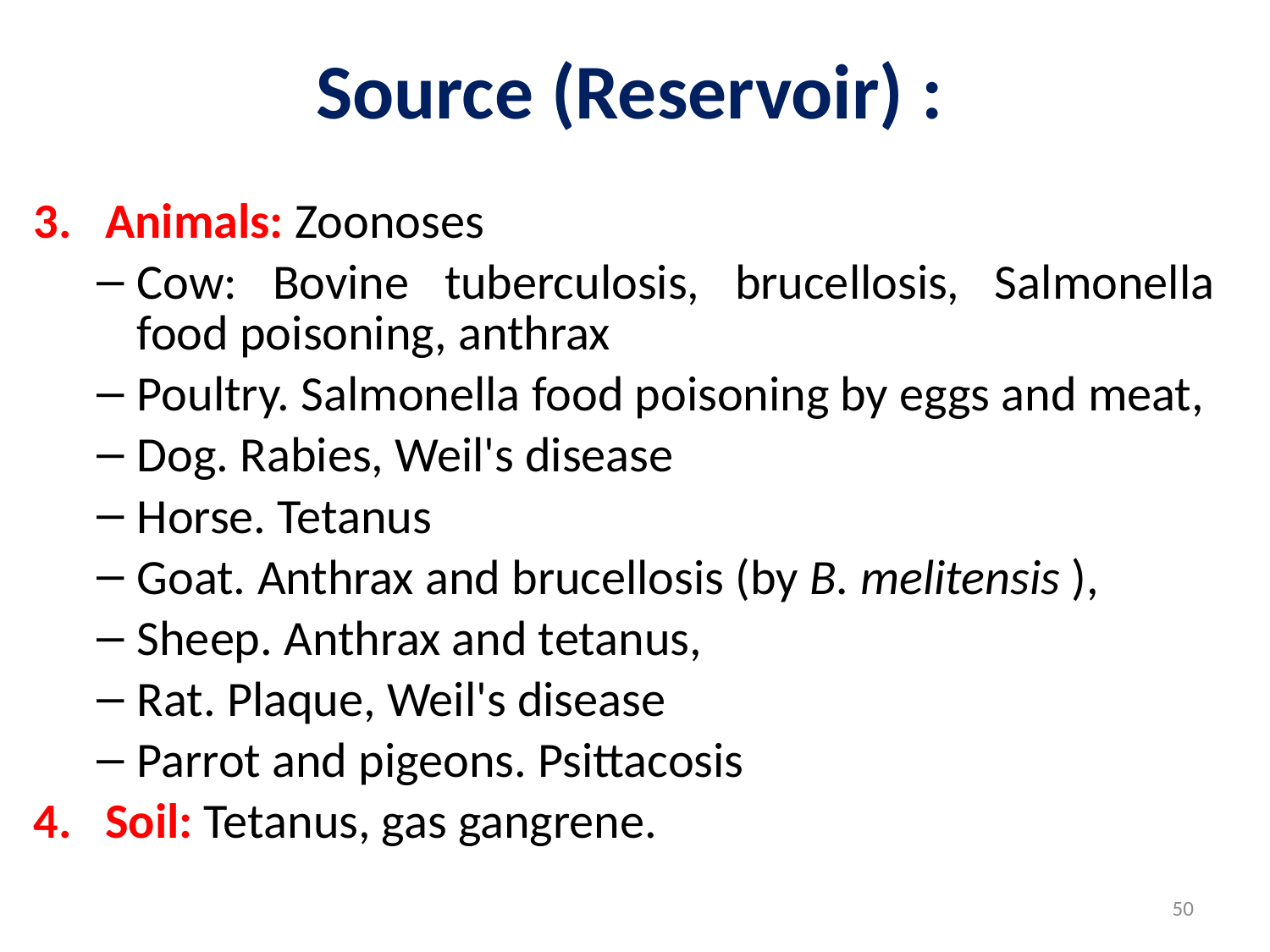

# Source (Reservoir) :
Animals: Zoonoses
Cow: Bovine tuberculosis, brucellosis, Salmonella food poisoning, anthrax
Poultry. Salmonella food poisoning by eggs and meat,
Dog. Rabies, Weil's disease
Horse. Tetanus
Goat. Anthrax and brucellosis (by B. melitensis ),
Sheep. Anthrax and tetanus,
Rat. Plaque, Weil's disease
Parrot and pigeons. Psittacosis
Soil: Tetanus, gas gangrene.

50